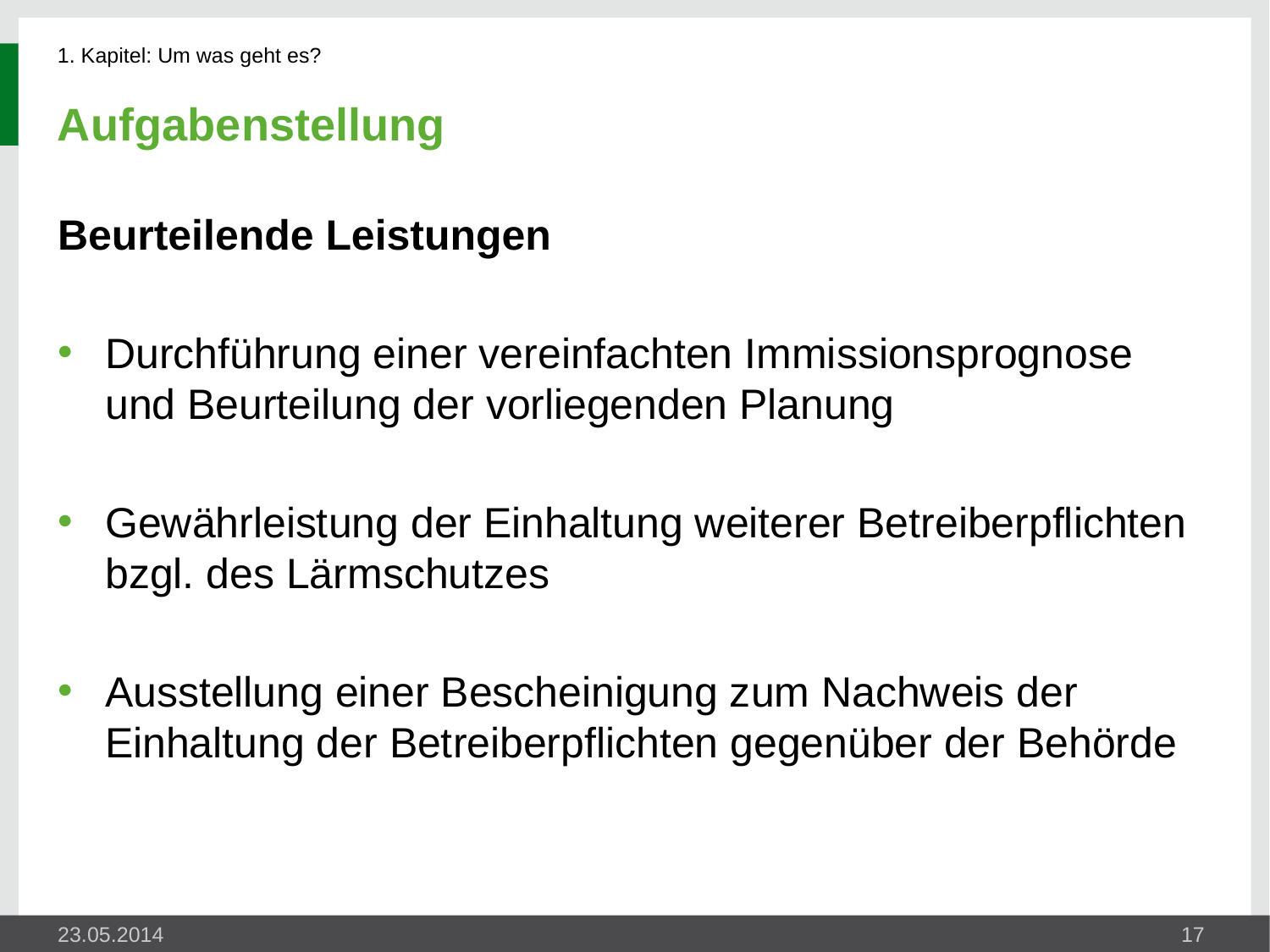

1. Kapitel: Um was geht es?

# Aufgabenstellung
Beurteilende Leistungen

Durchführung einer vereinfachten Immissionsprognose und Beurteilung der vorliegenden Planung

Gewährleistung der Einhaltung weiterer Betreiberpflichten bzgl. des Lärmschutzes

Ausstellung einer Bescheinigung zum Nachweis der Einhaltung der Betreiberpflichten gegenüber der Behörde
23.05.2014
17